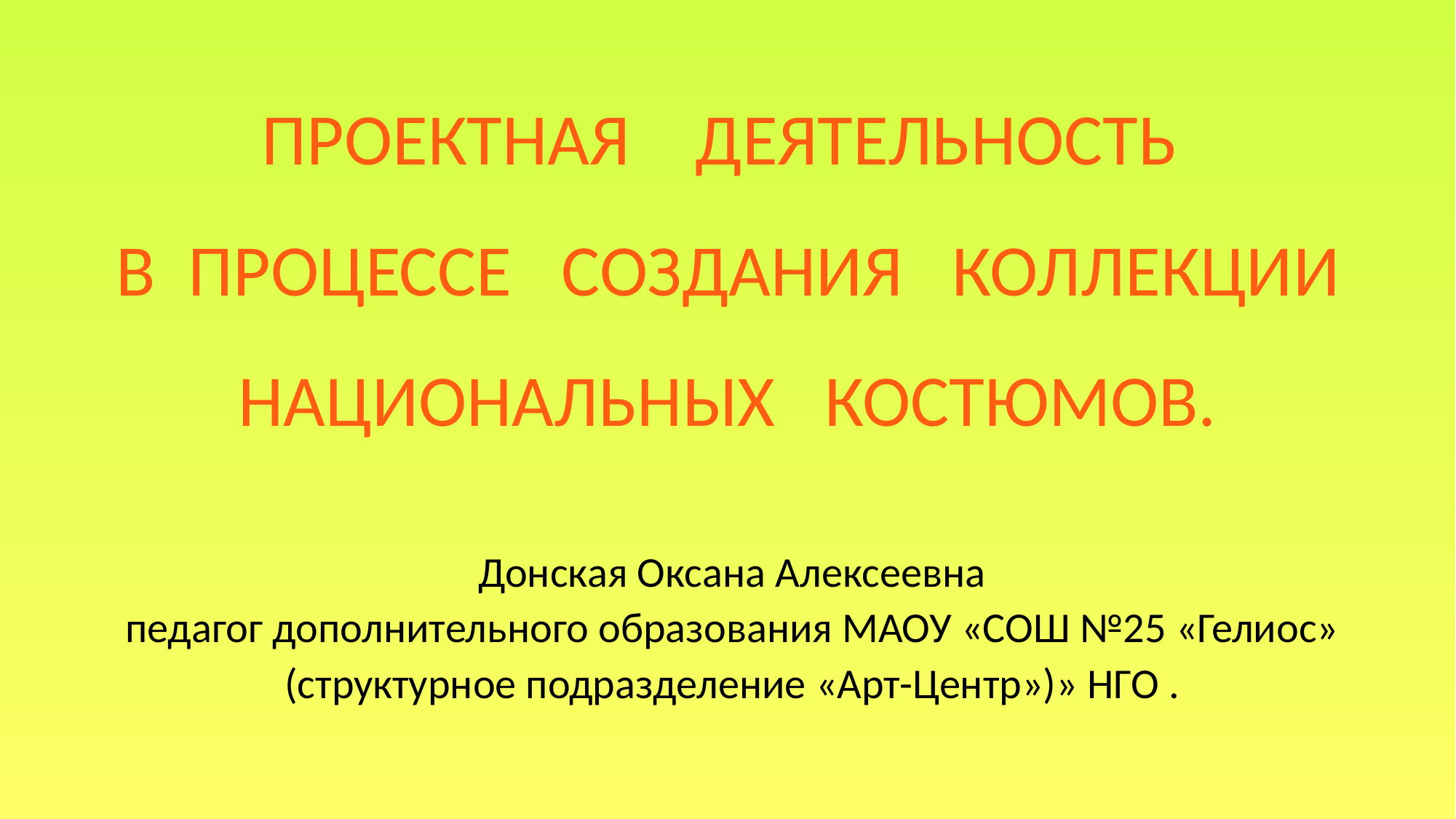

# ПРОЕКТНАЯ    ДЕЯТЕЛЬНОСТЬ В  ПРОЦЕССЕ   СОЗДАНИЯ   КОЛЛЕКЦИИ НАЦИОНАЛЬНЫХ   КОСТЮМОВ.
Донская Оксана Алексеевна
педагог дополнительного образования МАОУ «СОШ №25 «Гелиос»
(структурное подразделение «Арт-Центр»)» НГО .